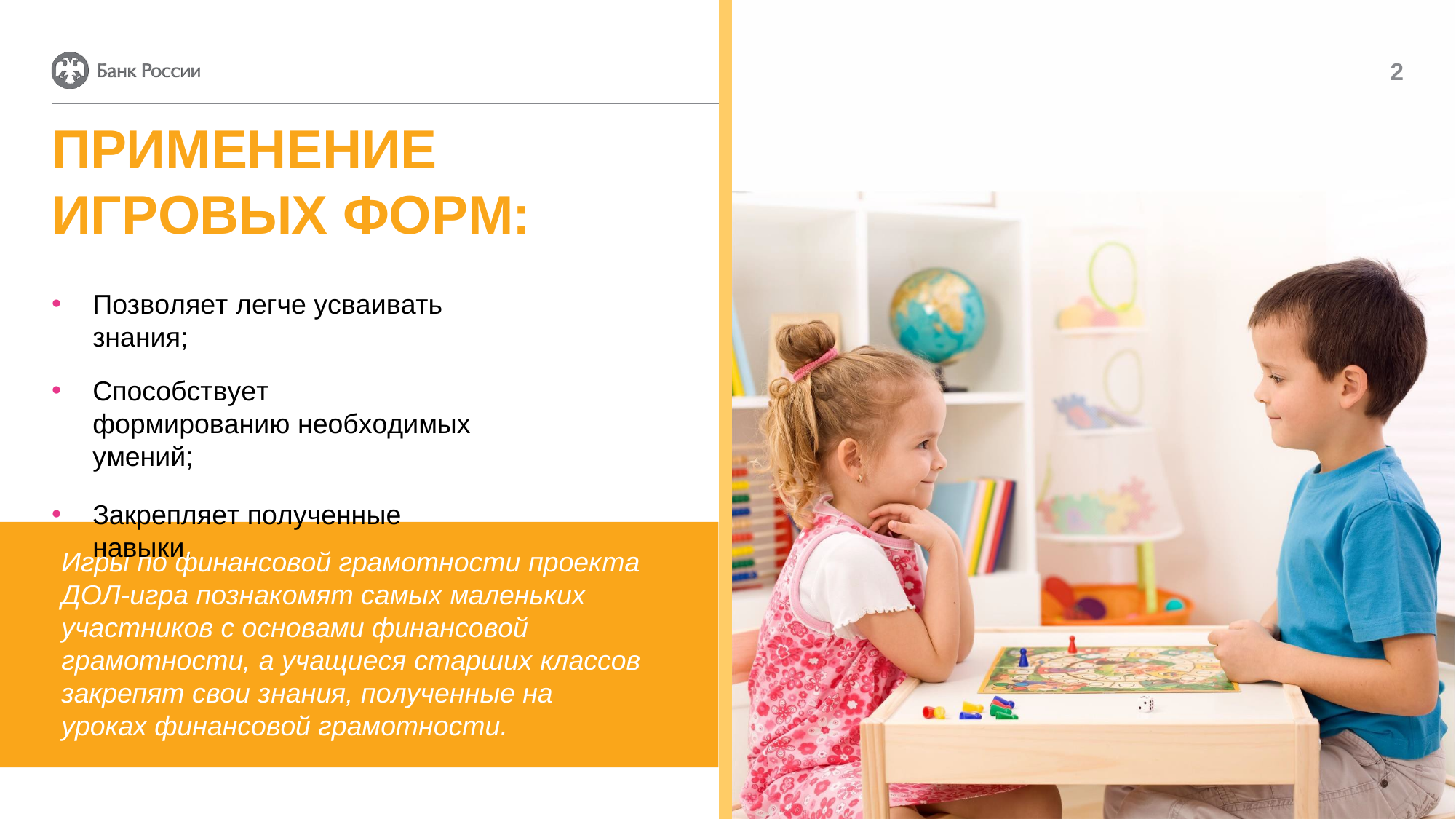

2

ПРИМЕНЕНИЕ ИГРОВЫХ ФОРМ:
Позволяет легче усваивать знания;

Способствует формированию необходимых умений;

Закрепляет полученные навыки.

Игры по финансовой грамотности проекта ДОЛ-игра познакомят самых маленьких участников с основами финансовой грамотности, а учащиеся старших классов закрепят свои знания, полученные на уроках финансовой грамотности.